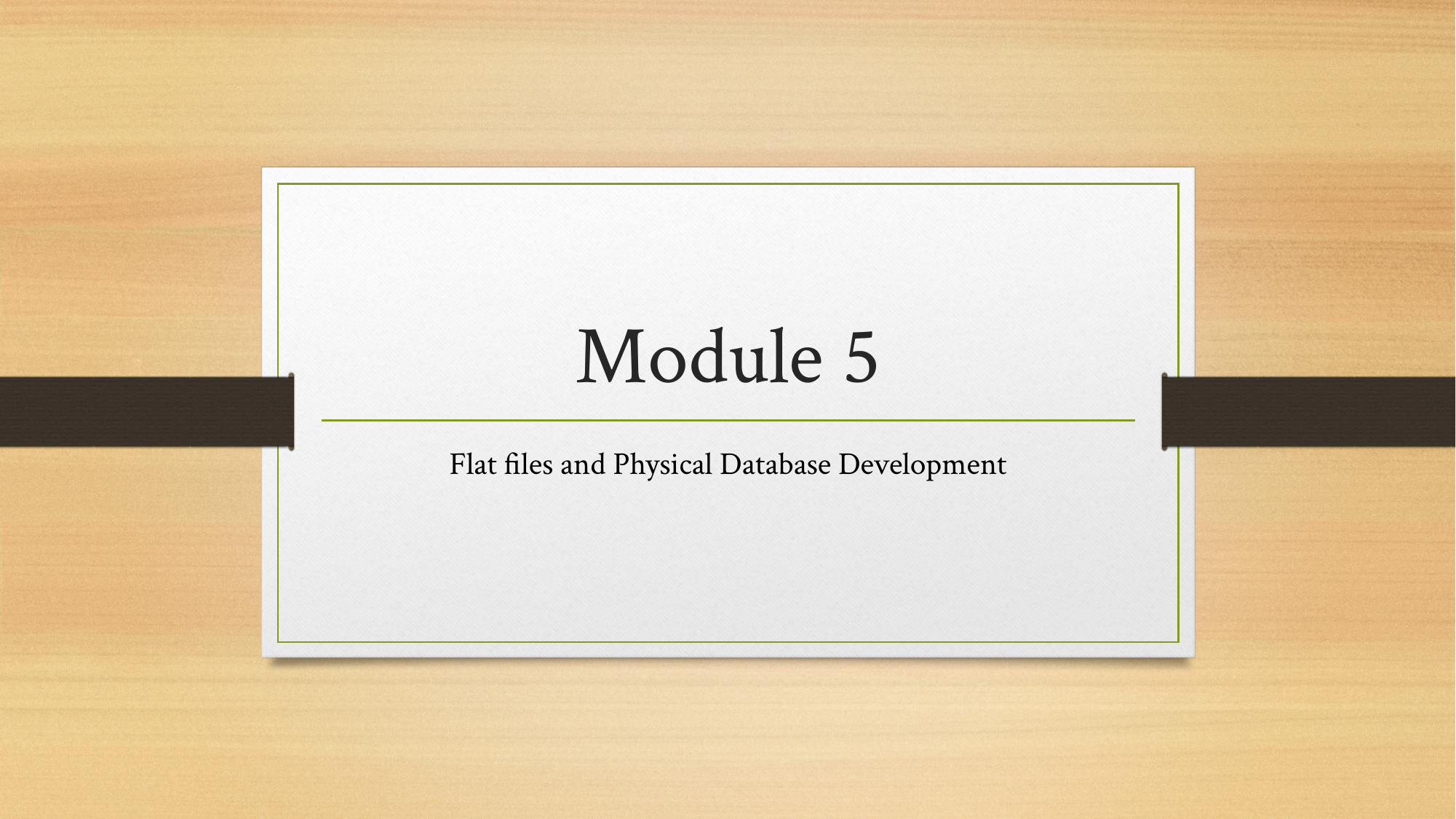

# Module 5
Flat files and Physical Database Development